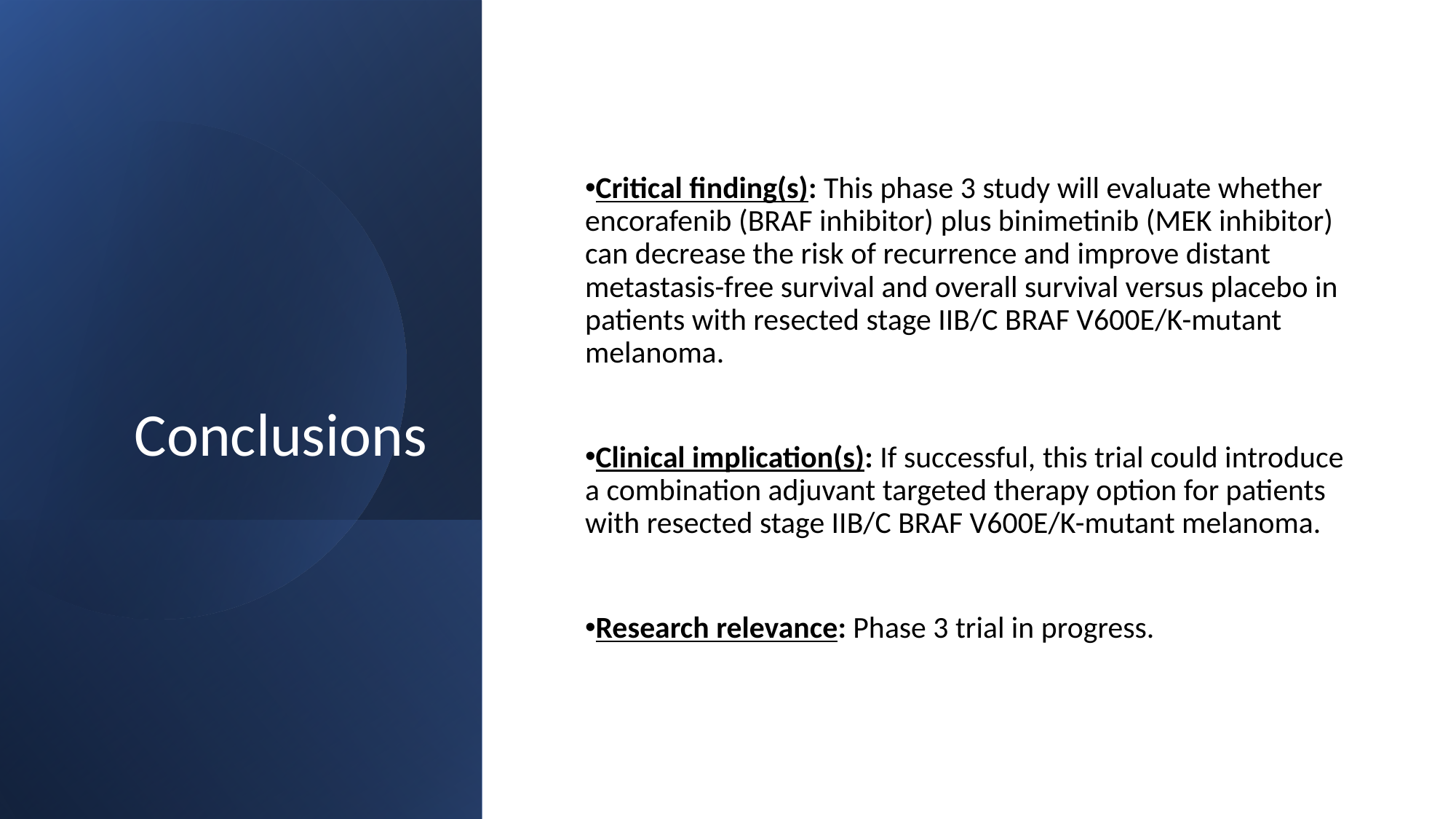

# Conclusions
Critical finding(s): This phase 3 study will evaluate whether encorafenib (BRAF inhibitor) plus binimetinib (MEK inhibitor) can decrease the risk of recurrence and improve distant metastasis-free survival and overall survival versus placebo in patients with resected stage IIB/C BRAF V600E/K-mutant melanoma.

Clinical implication(s): If successful, this trial could introduce a combination adjuvant targeted therapy option for patients with resected stage IIB/C BRAF V600E/K-mutant melanoma.

Research relevance: Phase 3 trial in progress.